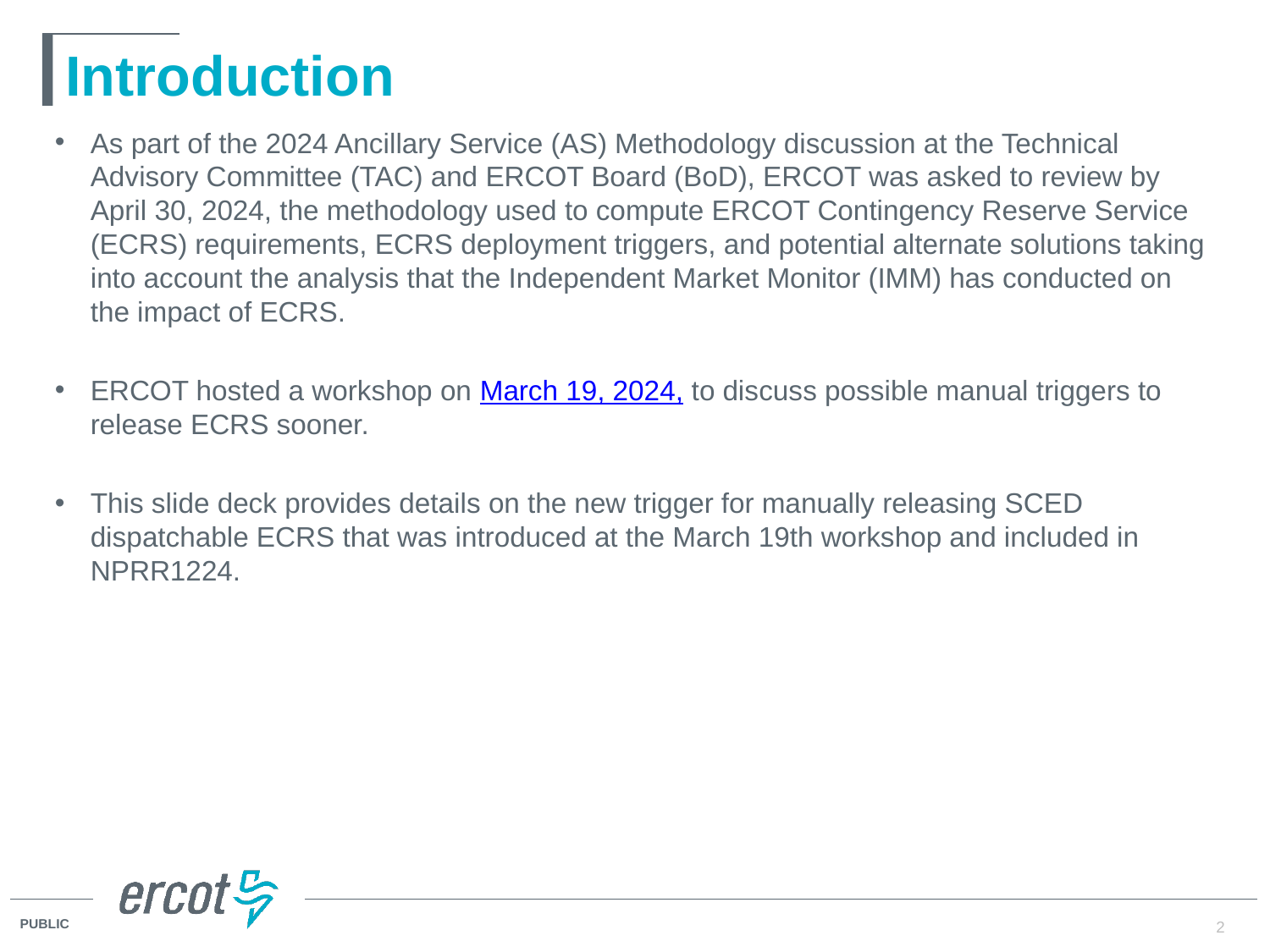

# Introduction
As part of the 2024 Ancillary Service (AS) Methodology discussion at the Technical Advisory Committee (TAC) and ERCOT Board (BoD), ERCOT was asked to review by April 30, 2024, the methodology used to compute ERCOT Contingency Reserve Service (ECRS) requirements, ECRS deployment triggers, and potential alternate solutions taking into account the analysis that the Independent Market Monitor (IMM) has conducted on the impact of ECRS.

ERCOT hosted a workshop on March 19, 2024, to discuss possible manual triggers to release ECRS sooner.

This slide deck provides details on the new trigger for manually releasing SCED dispatchable ECRS that was introduced at the March 19th workshop and included in NPRR1224.

2